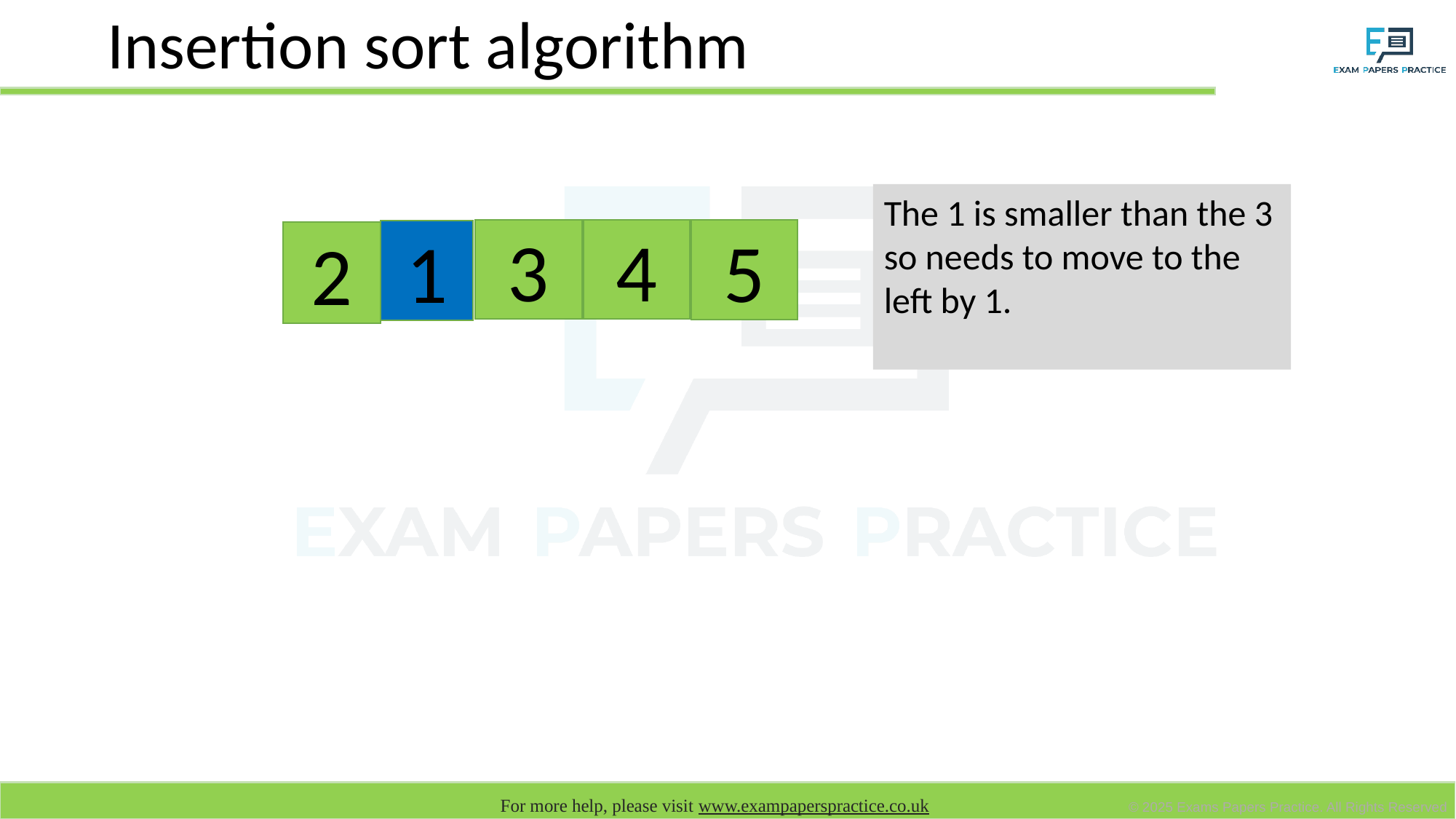

# Insertion sort algorithm
The 1 is smaller than the 3 so needs to move to the left by 1.

3
4
5
1
2